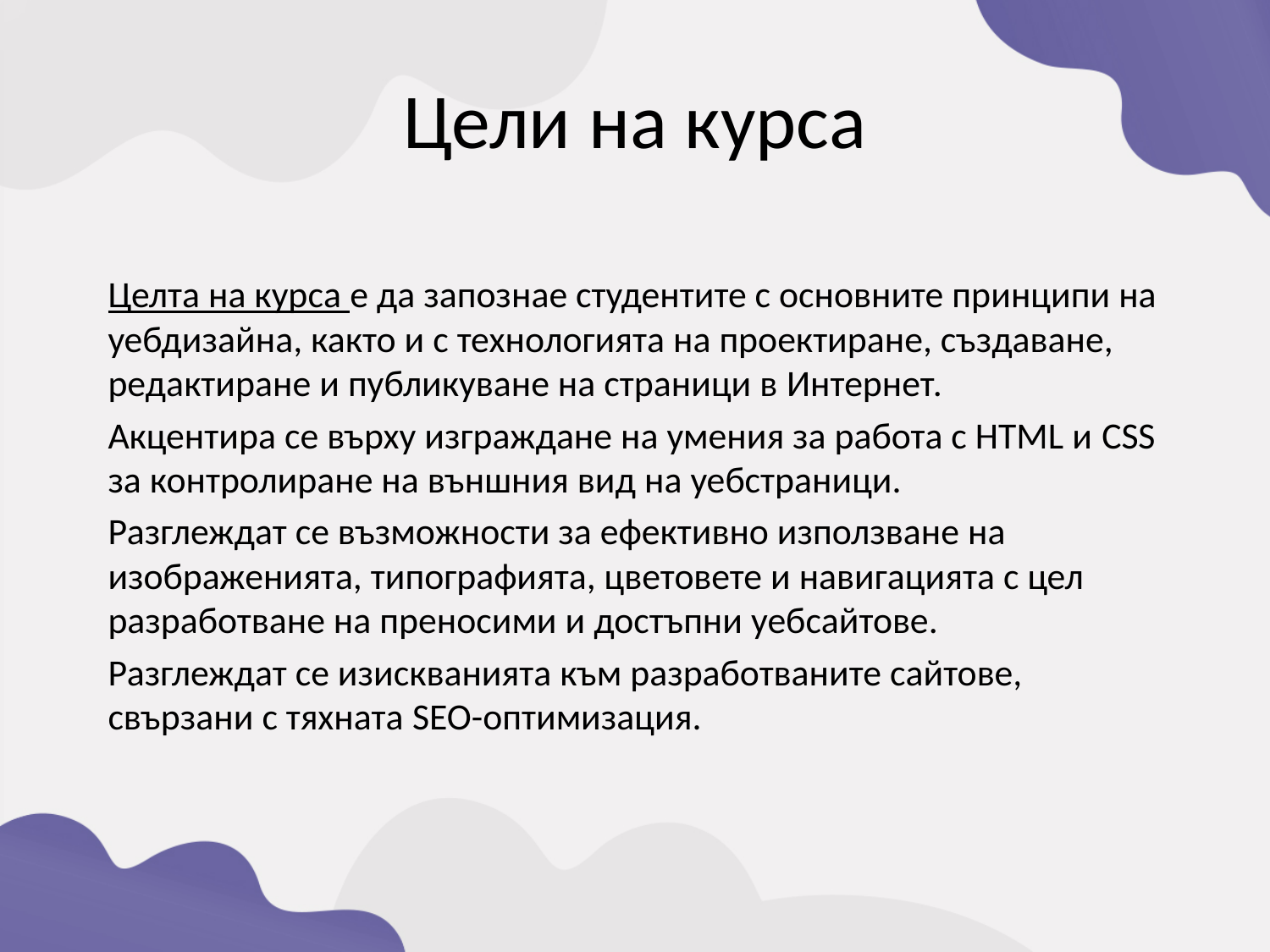

# Цели на курса
Целта на курса е да запознае студентите с основните принципи на уебдизайна, както и с технологията на проектиране, създаване, редактиране и публикуване на страници в Интернет.
Акцентира се върху изграждане на умения за работа с HTML и CSS за контролиране на външния вид на уебстраници.
Разглеждат се възможности за ефективно използване на изображенията, типографията, цветовете и навигацията с цел разработване на преносими и достъпни уебсайтове.
Разглеждат се изискванията към разработваните сайтове, свързани с тяхната SEO-оптимизация.